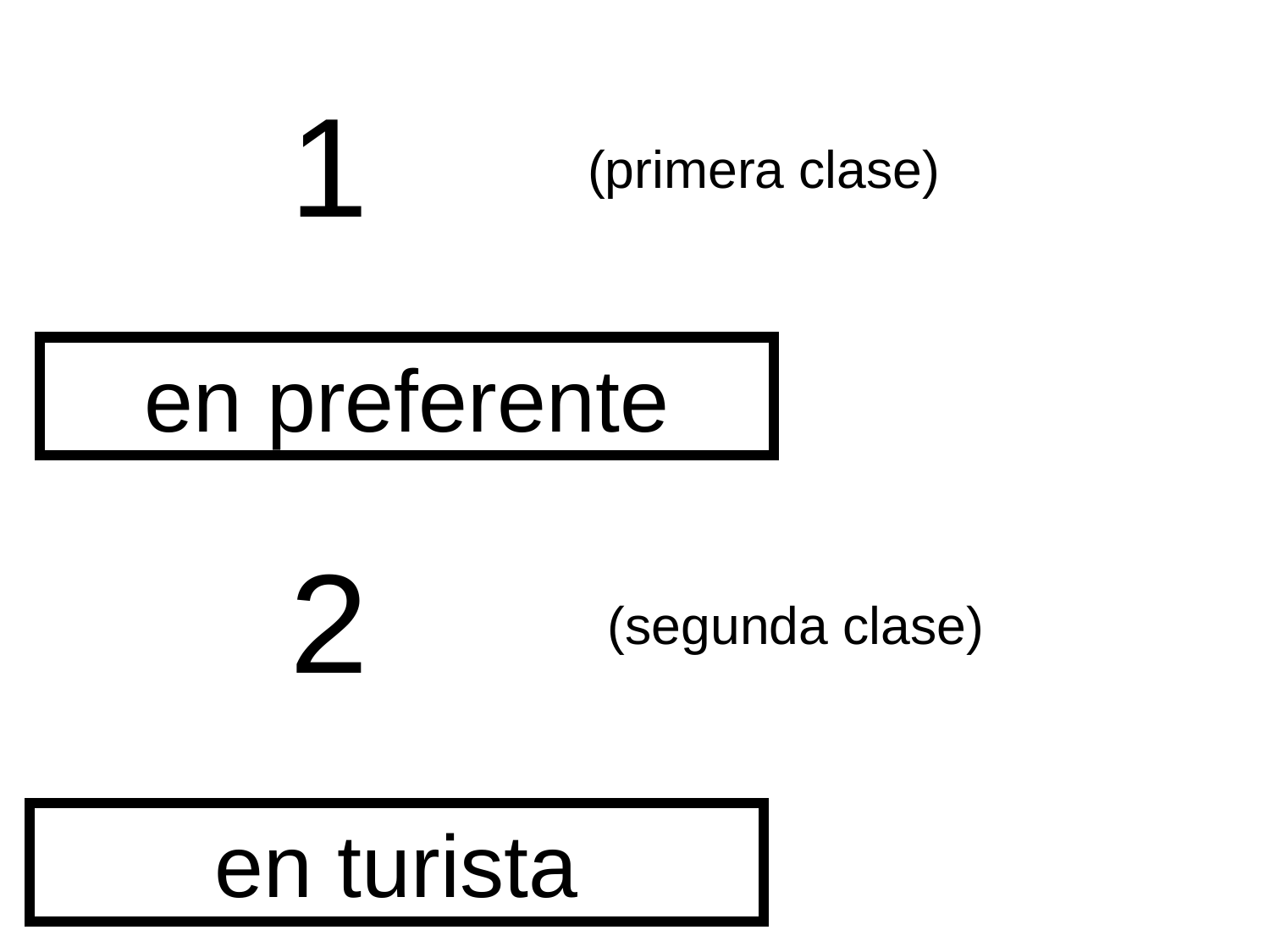

1
(primera clase)
en preferente
2
(segunda clase)
en turista